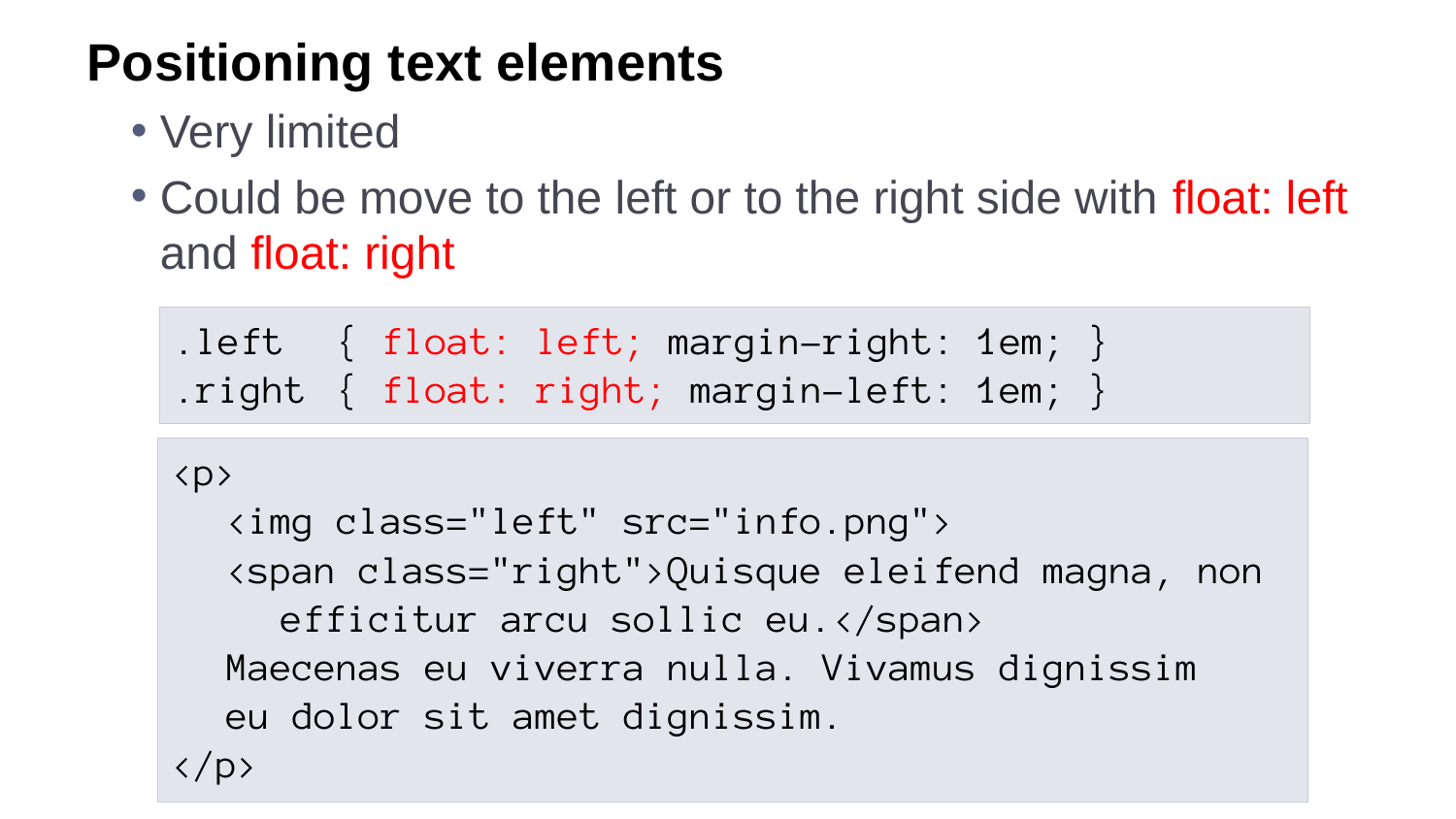

Positioning text elements
Very limited
Could be move to the left or to the right side with float: left and float: right
.left	{ float: left; margin-right: 1em; }
.right	{ float: right; margin-left: 1em; }
<p>
	<img class="left" src="info.png">
	<span class="right">Quisque eleifend magna, non
		efficitur arcu sollic eu.</span>
	Maecenas eu viverra nulla. Vivamus dignissim
	eu dolor sit amet dignissim.
</p>